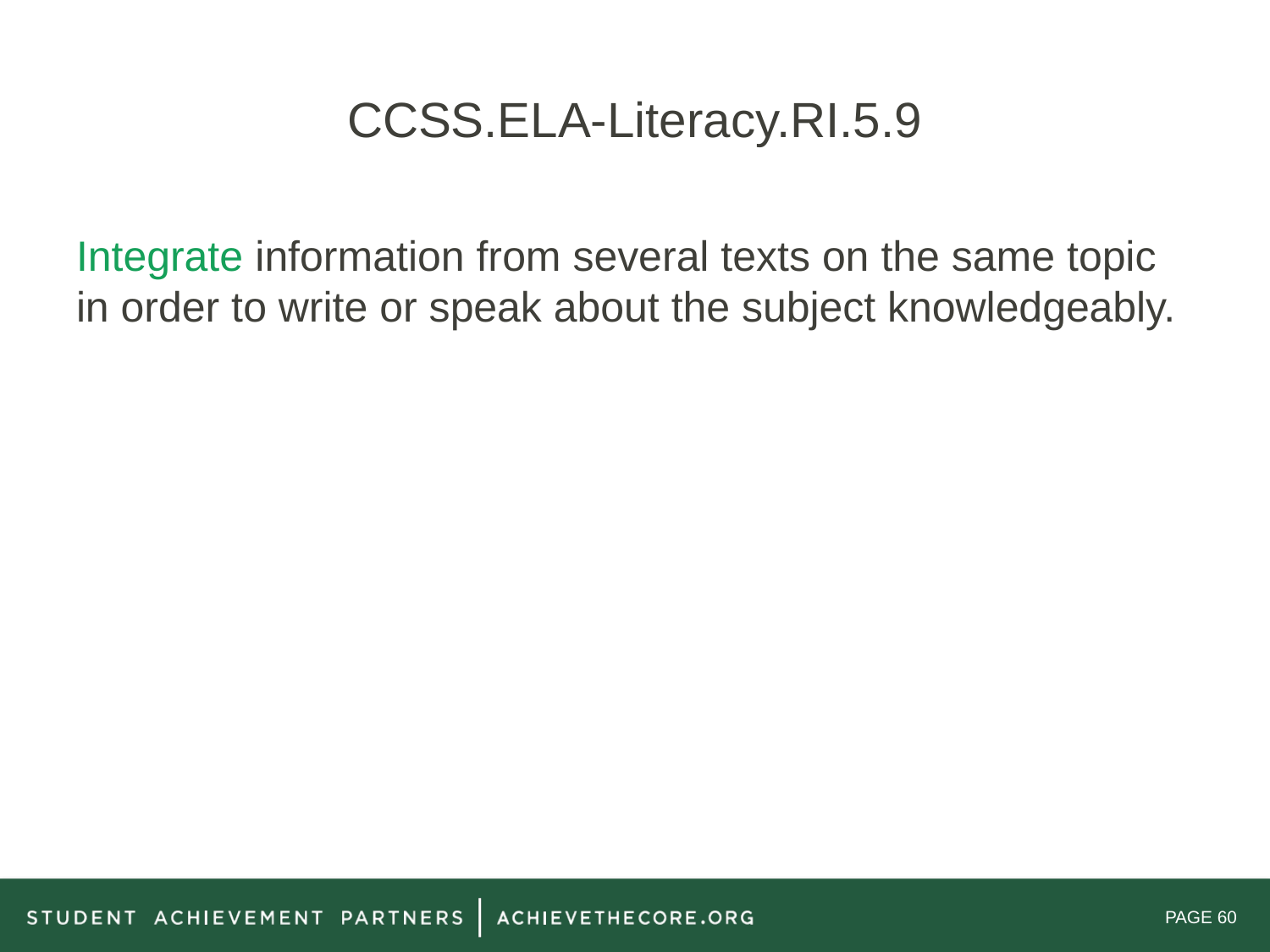

# CCSS.ELA-Literacy.RI.5.9
Integrate information from several texts on the same topic in order to write or speak about the subject knowledgeably.